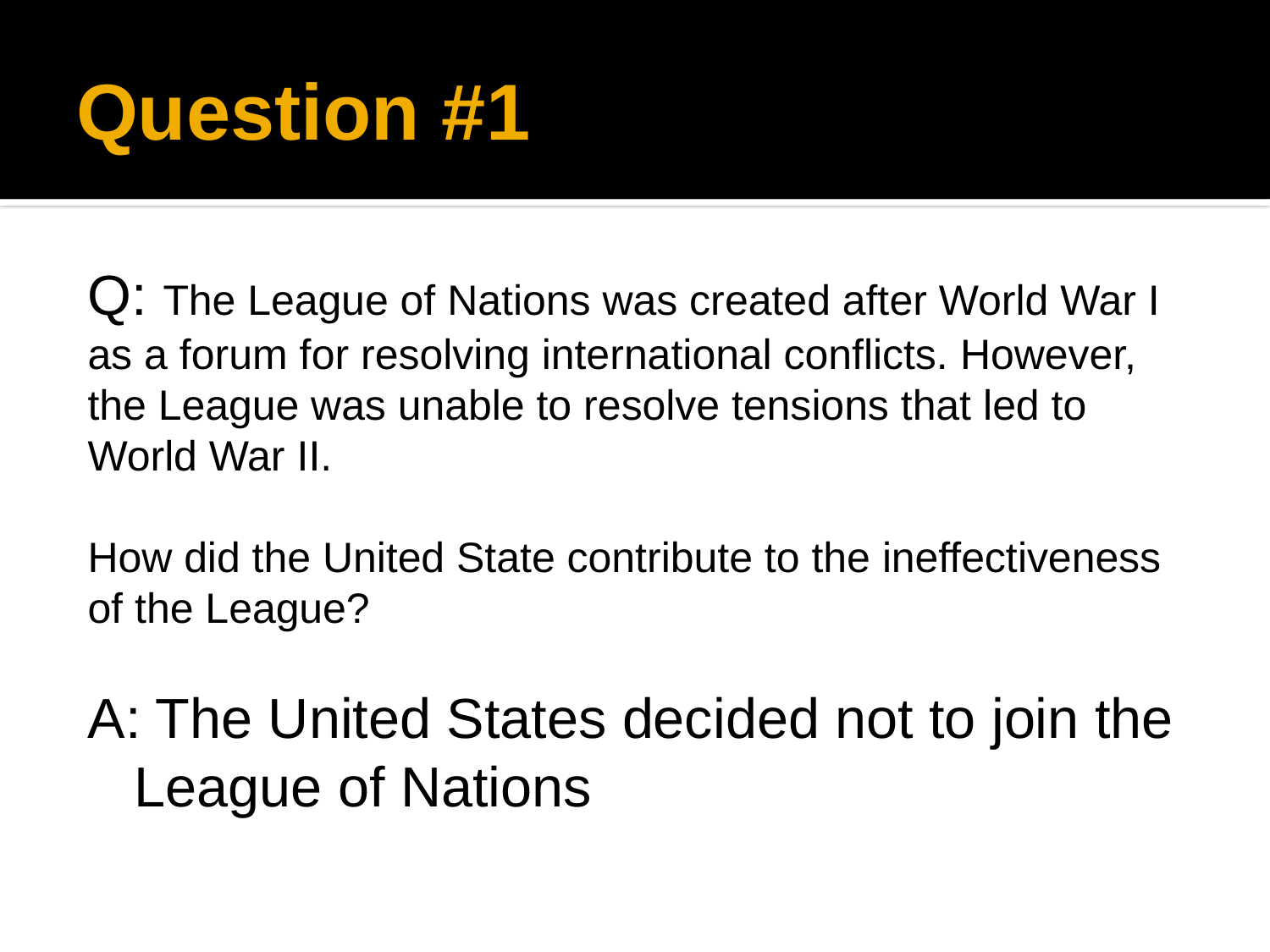

# Question #1
Q: The League of Nations was created after World War I as a forum for resolving international conflicts. However, the League was unable to resolve tensions that led to World War II.

How did the United State contribute to the ineffectiveness of the League?

A: The United States decided not to join the     League of Nations